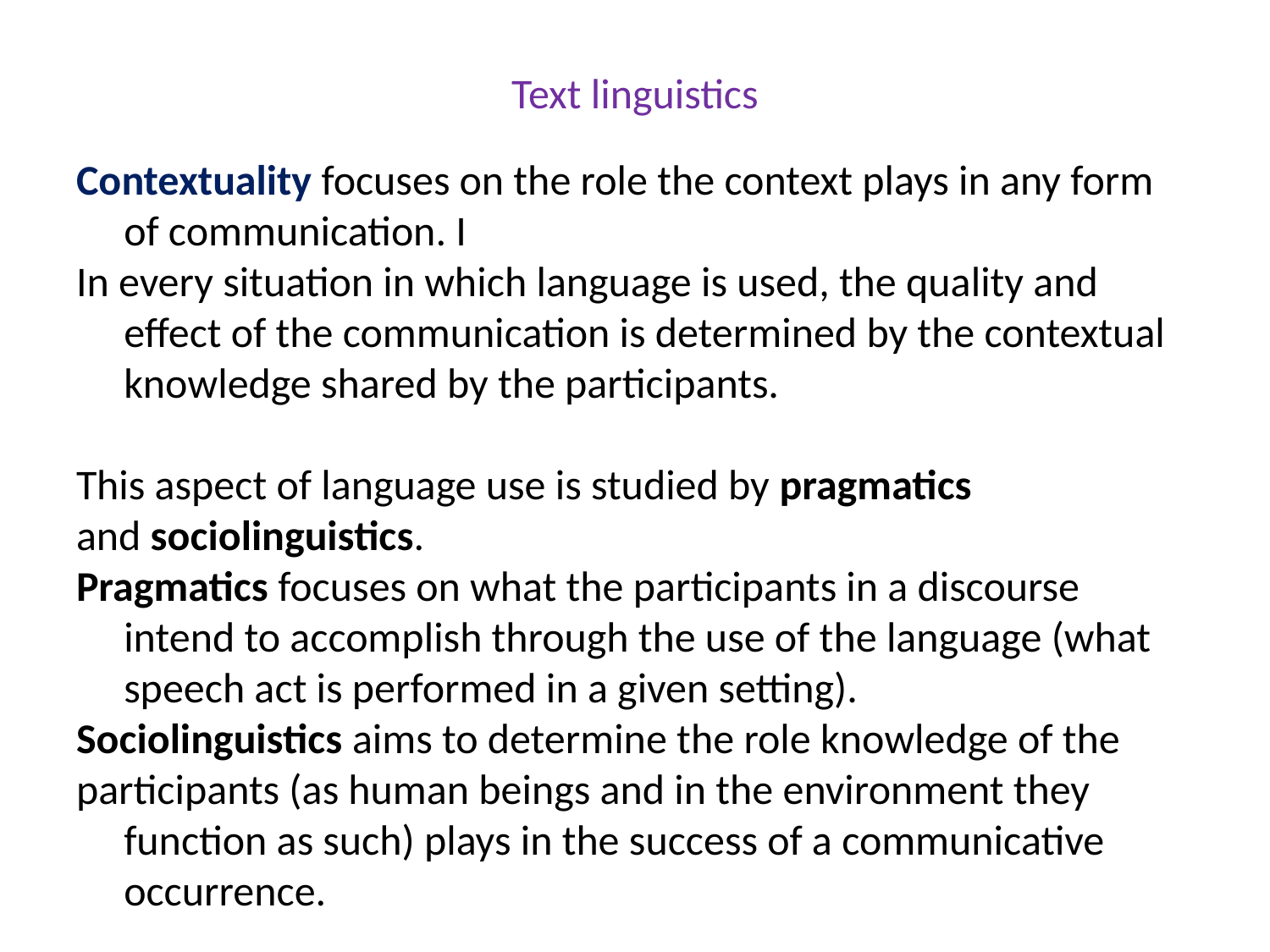

# Text linguistics
Contextuality focuses on the role the context plays in any form of communication. I
In every situation in which language is used, the quality and effect of the communication is determined by the contextual knowledge shared by the participants.

This aspect of language use is studied by pragmatics
and sociolinguistics.
Pragmatics focuses on what the participants in a discourse intend to accomplish through the use of the language (what speech act is performed in a given setting).
Sociolinguistics aims to determine the role knowledge of the
participants (as human beings and in the environment they function as such) plays in the success of a communicative occurrence.